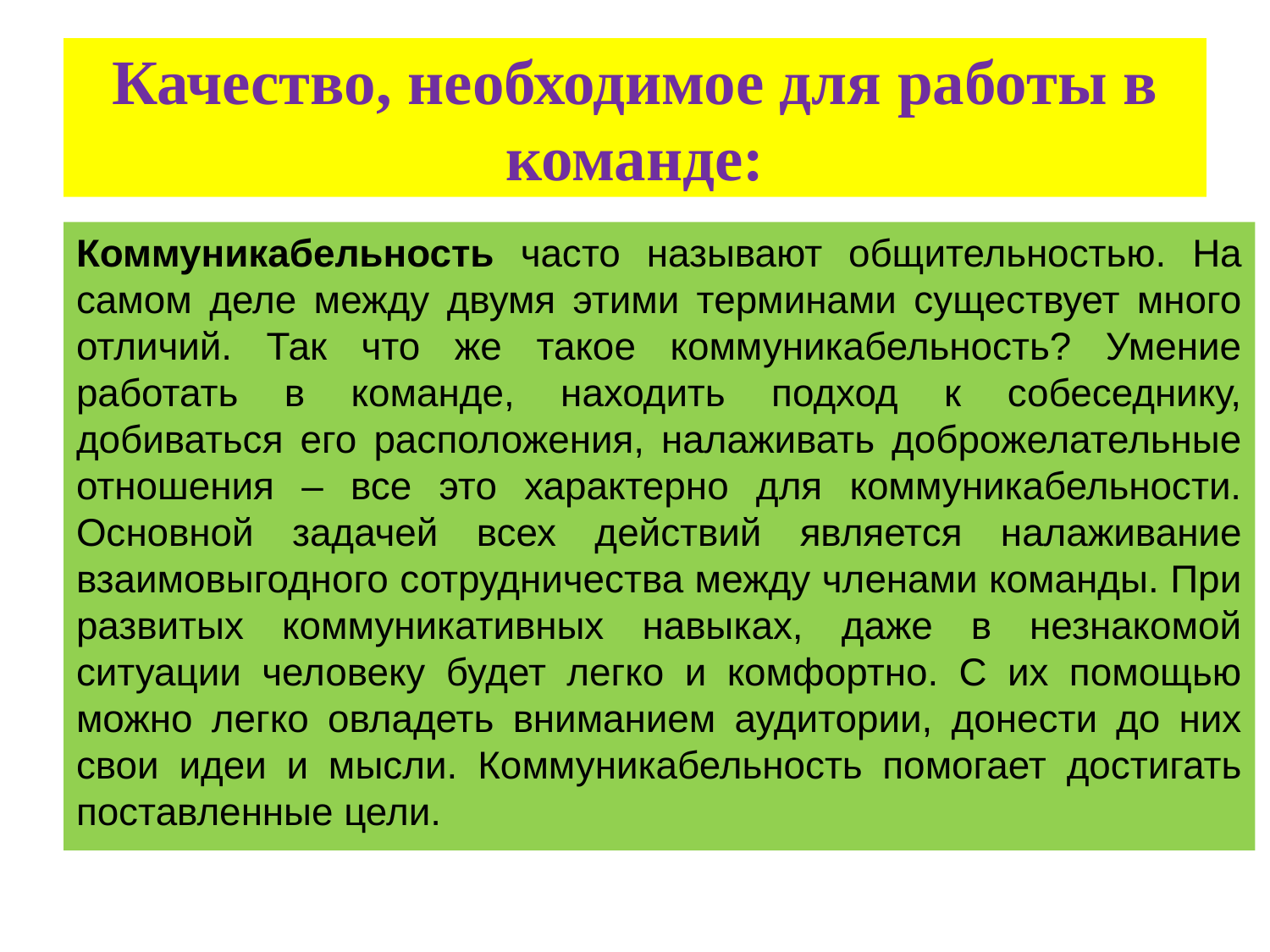

# Качество, необходимое для работы в команде:
Коммуникабельность часто называют общительностью. На самом деле между двумя этими терминами существует много отличий. Так что же такое коммуникабельность? Умение работать в команде, находить подход к собеседнику, добиваться его расположения, налаживать доброжелательные отношения – все это характерно для коммуникабельности. Основной задачей всех действий является налаживание взаимовыгодного сотрудничества между членами команды. При развитых коммуникативных навыках, даже в незнакомой ситуации человеку будет легко и комфортно. С их помощью можно легко овладеть вниманием аудитории, донести до них свои идеи и мысли. Коммуникабельность помогает достигать поставленные цели.